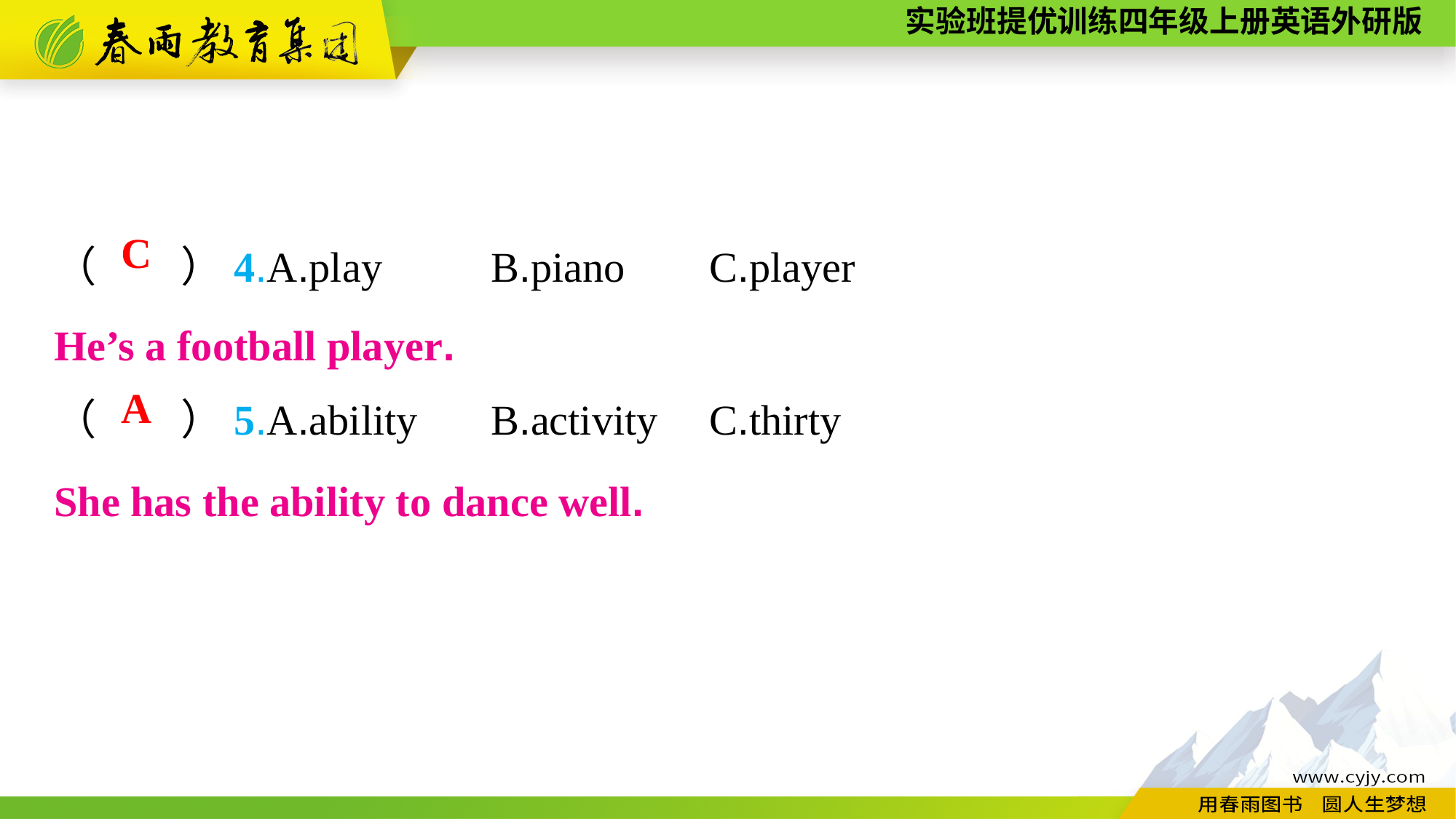

（　　）4.A.play	B.piano	C.player

（　　）5.A.ability	B.activity	C.thirty
C
He’s a football player.
A
She has the ability to dance well.